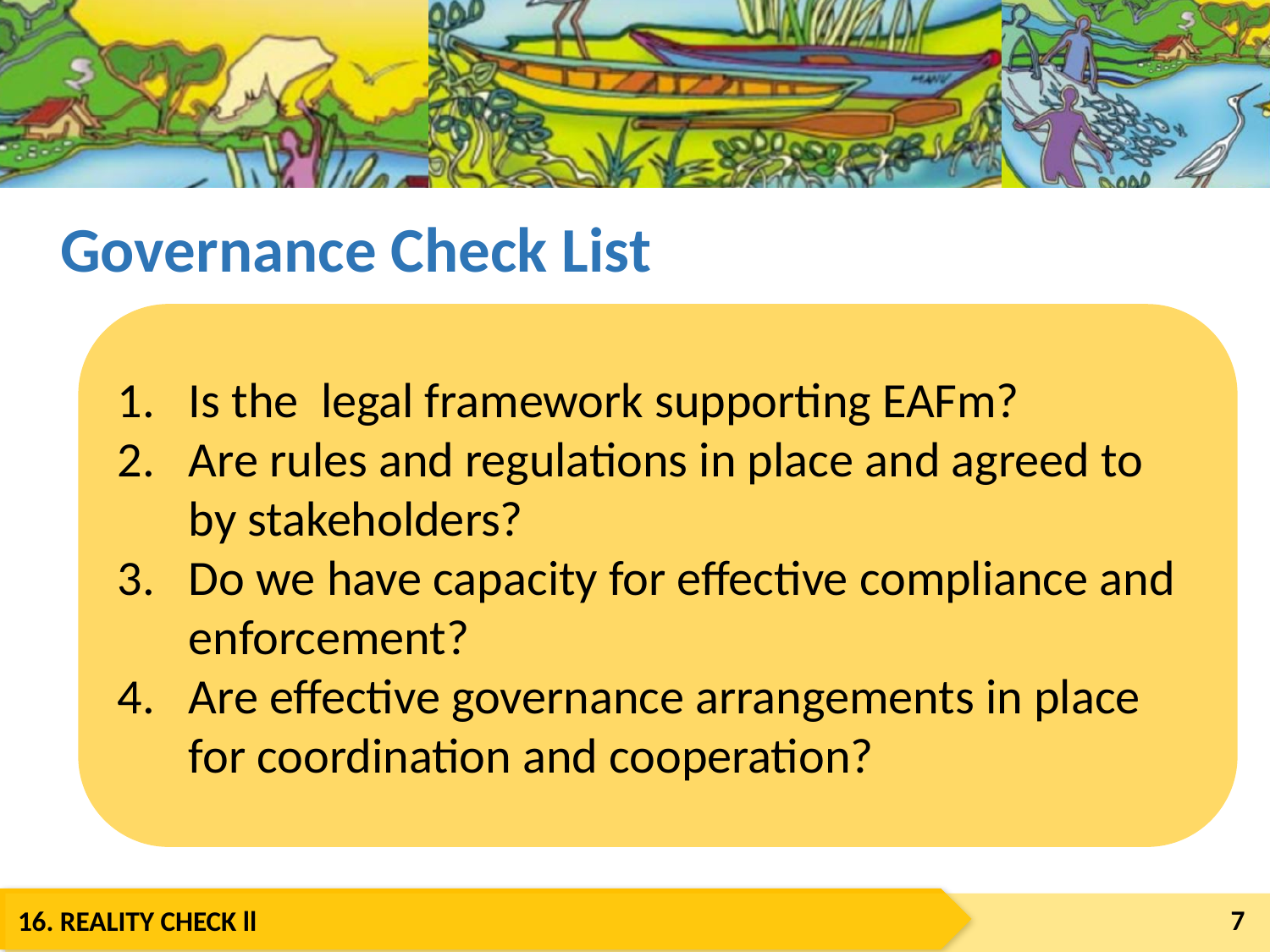

Governance Check List

Is the  legal framework supporting EAFm?
Are rules and regulations in place and agreed to by stakeholders?
Do we have capacity for effective compliance and enforcement?
Are effective governance arrangements in place for coordination and cooperation?
7